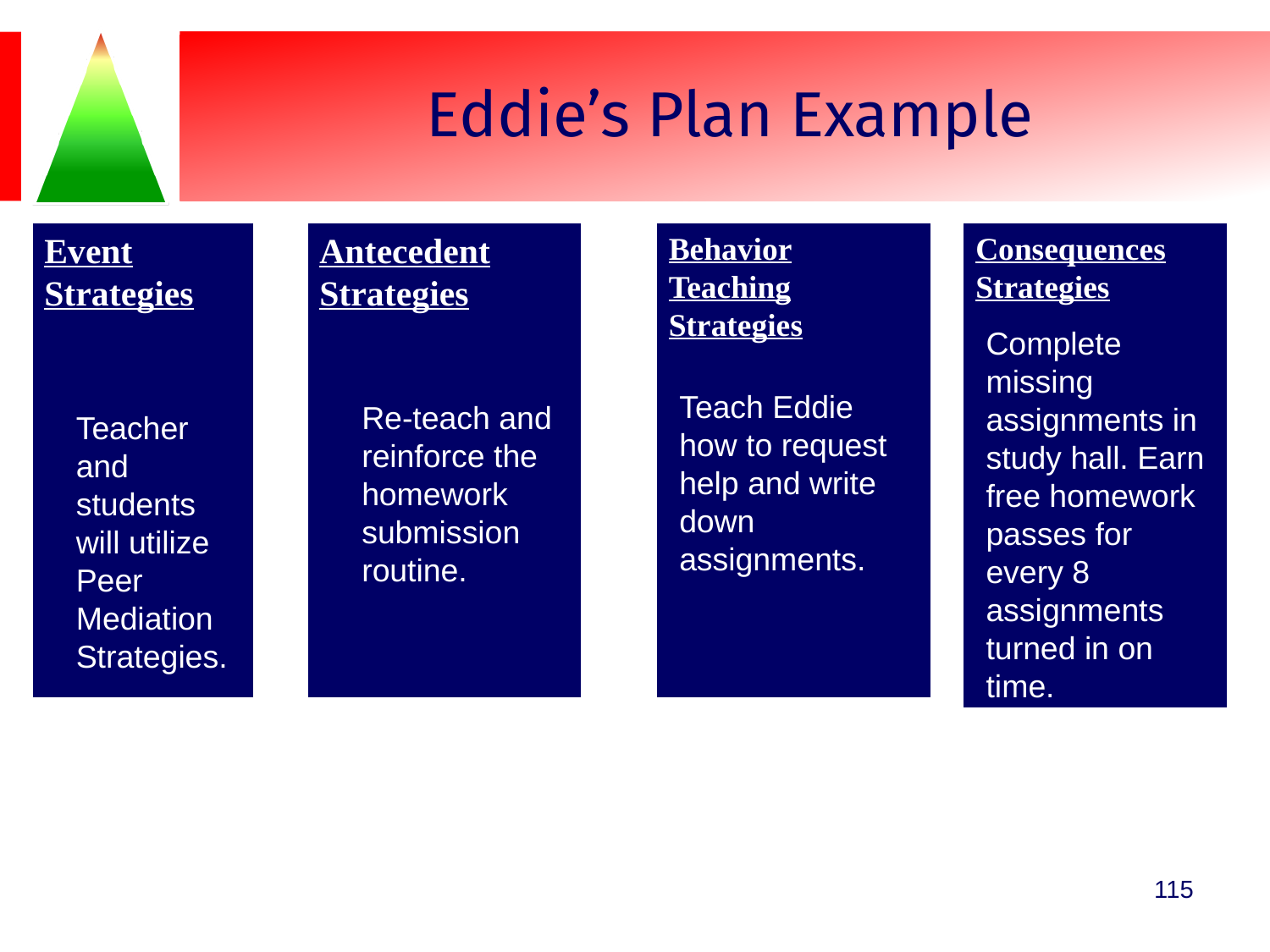

# Eddie’s Plan Example

Event
Strategies

Antecedent
Strategies

Behavior Teaching Strategies

Consequences
Strategies

Complete missing assignments in study hall. Earn free homework passes for every 8 assignments turned in on time.
Teach Eddie how to request help and write down assignments.
Re-teach and reinforce the homework submission routine.
Teacher  and students
will utilize
Peer Mediation
Strategies.
Plan review date:  11/19/2011
We agree to the conditions of this plan.
Eddie Smith				_________________
Student					Parent
_____________ 				_____________
Teacher					Team member

115